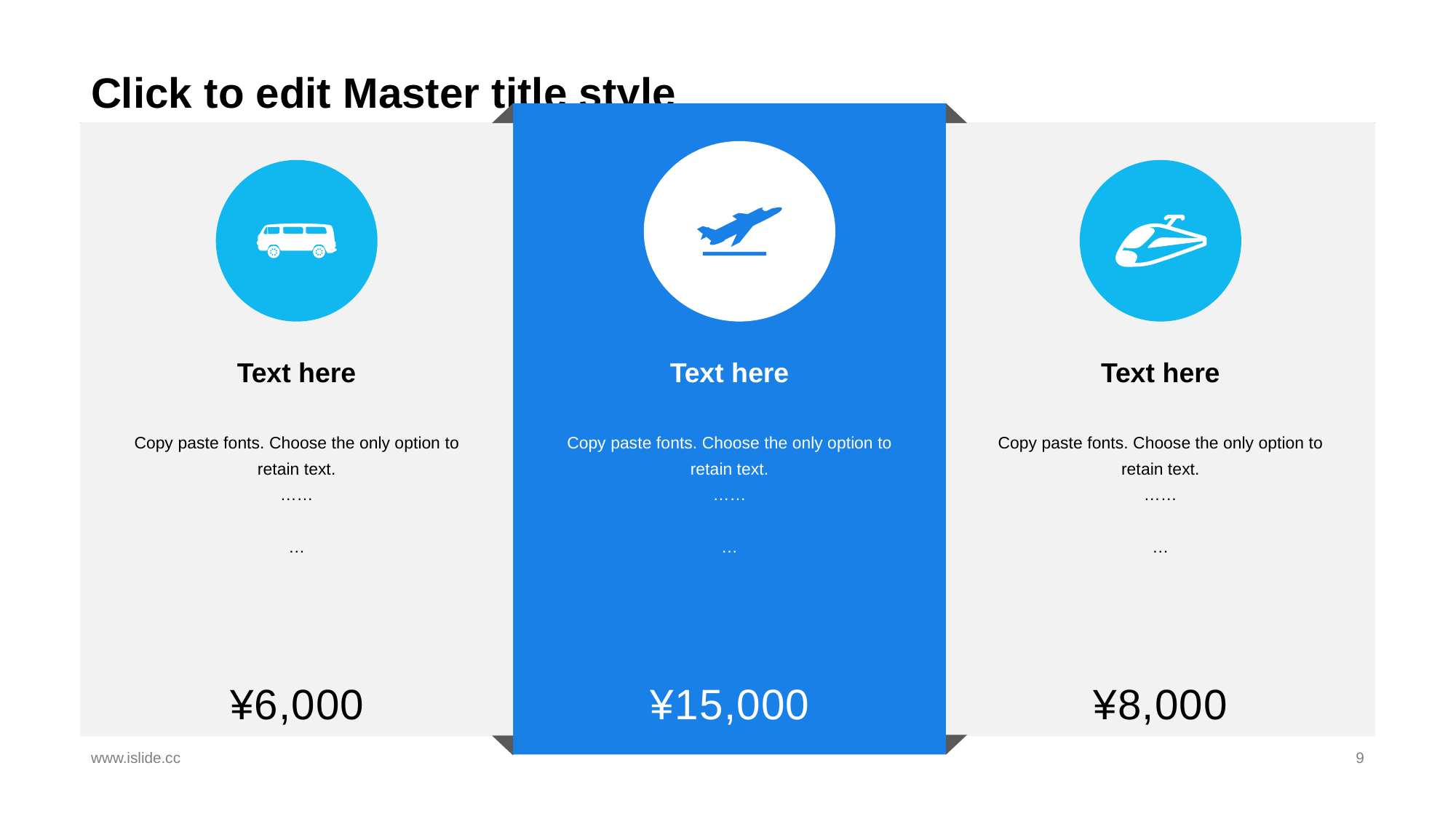

# Click to edit Master title style

Text here
Text here
Text here
Copy paste fonts. Choose the only option to retain text.
……

…
Copy paste fonts. Choose the only option to retain text.
……

…
Copy paste fonts. Choose the only option to retain text.
……

…
¥6,000
¥15,000
¥8,000

www.islide.cc
9